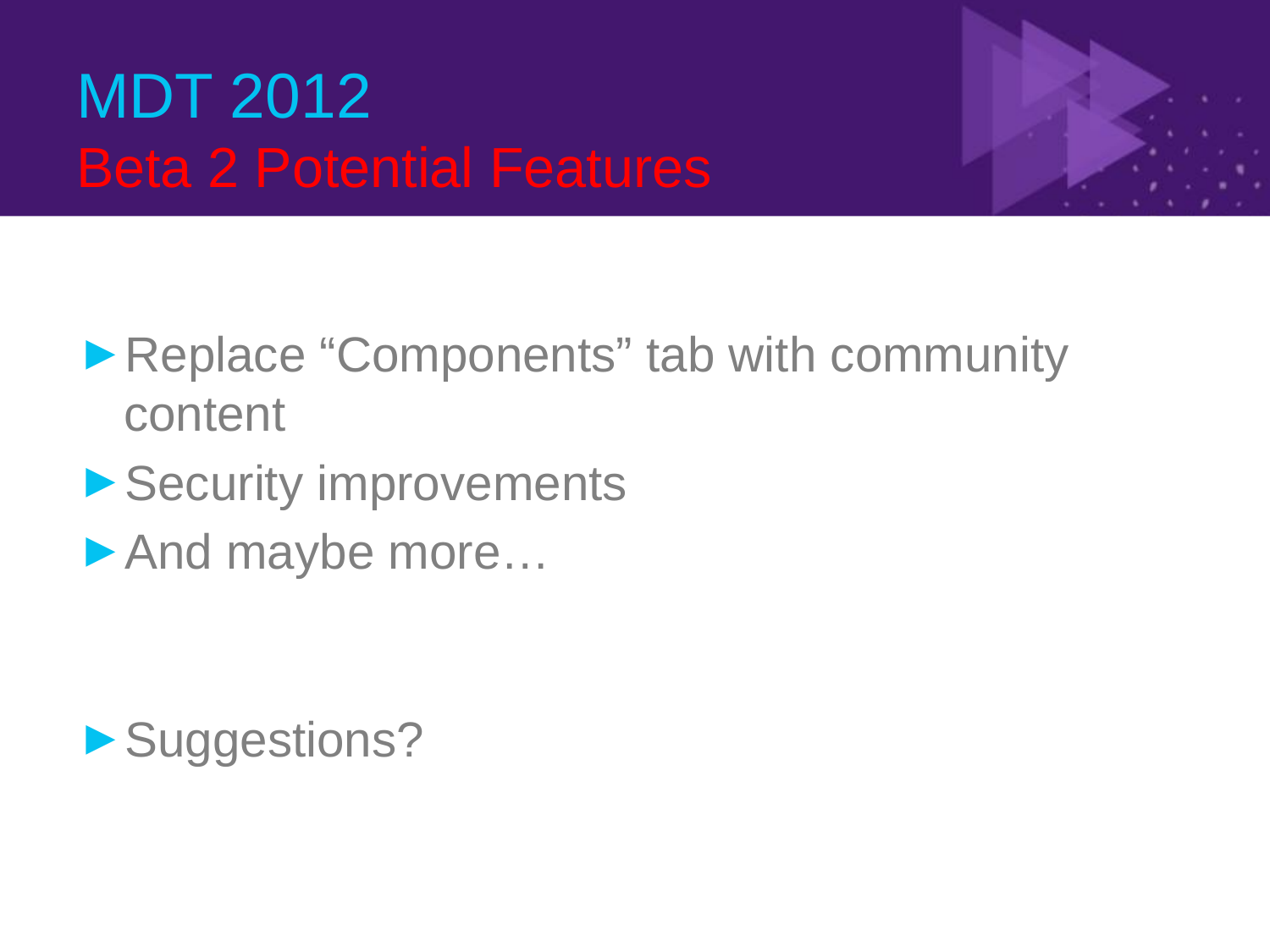

# MDT 2012 Beta 2 Potential Features
Replace “Components” tab with community content
Security improvements
And maybe more…
Suggestions?